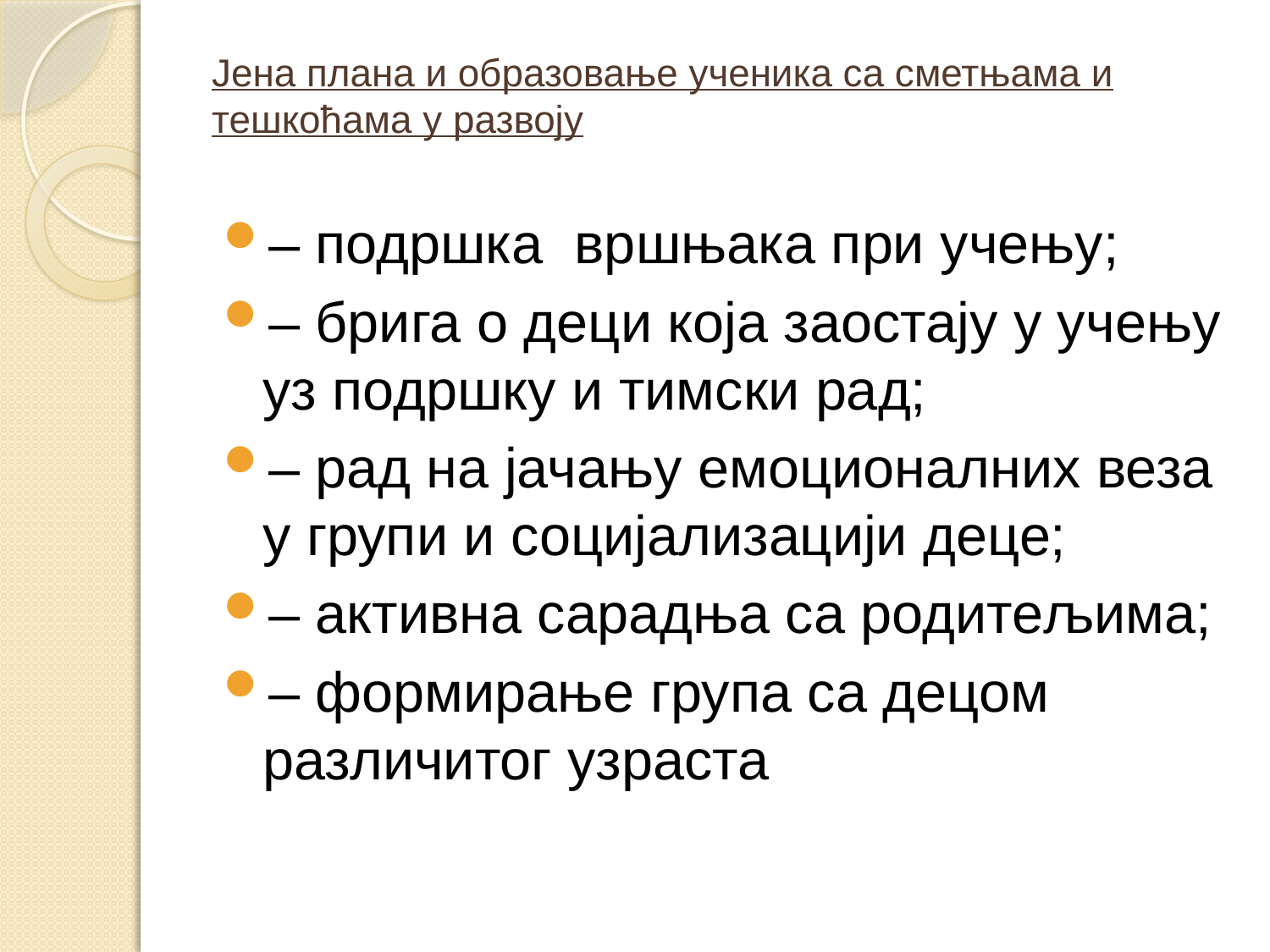

# Јена плана и образовање ученика са сметњама и тешкоћама у развоју
– подршка  вршњака при учењу;
– брига о деци која заостају у учењу уз подршку и тимски рад;
– рад на јачању емоционалних веза у групи и социјализацији деце;
– активна сарадња са родитељима;
– формирање група са децом различитог узраста